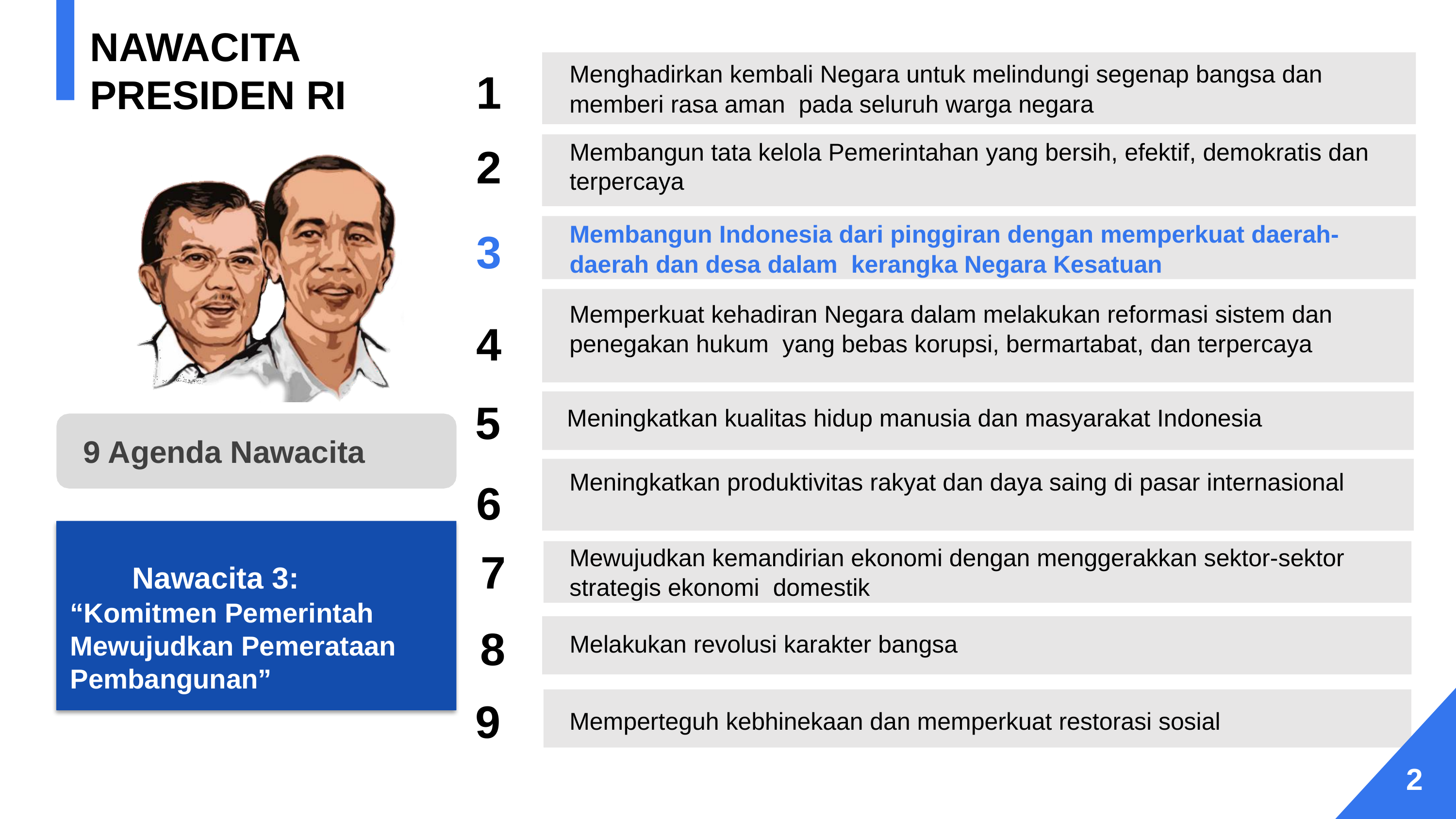

NAWACITA PRESIDEN RI

1

Menghadirkan kembali Negara untuk melindungi segenap bangsa dan memberi rasa aman  pada seluruh warga negara
2

Membangun tata kelola Pemerintahan yang bersih, efektif, demokratis dan terpercaya

3

Membangun Indonesia dari pinggiran dengan memperkuat daerah-daerah dan desa dalam  kerangka Negara Kesatuan

Memperkuat kehadiran Negara dalam melakukan reformasi sistem dan penegakan hukum  yang bebas korupsi, bermartabat, dan terpercaya
4
5

Meningkatkan kualitas hidup manusia dan masyarakat Indonesia

9 Agenda Nawacita

6
Meningkatkan produktivitas rakyat dan daya saing di pasar internasional

7
Mewujudkan kemandirian ekonomi dengan menggerakkan sektor-sektor strategis ekonomi  domestik

Nawacita 3:  “Komitmen Pemerintah  Mewujudkan Pemerataan Pembangunan”
8

Melakukan revolusi karakter bangsa
9

Memperteguh kebhinekaan dan memperkuat restorasi sosial
9
2